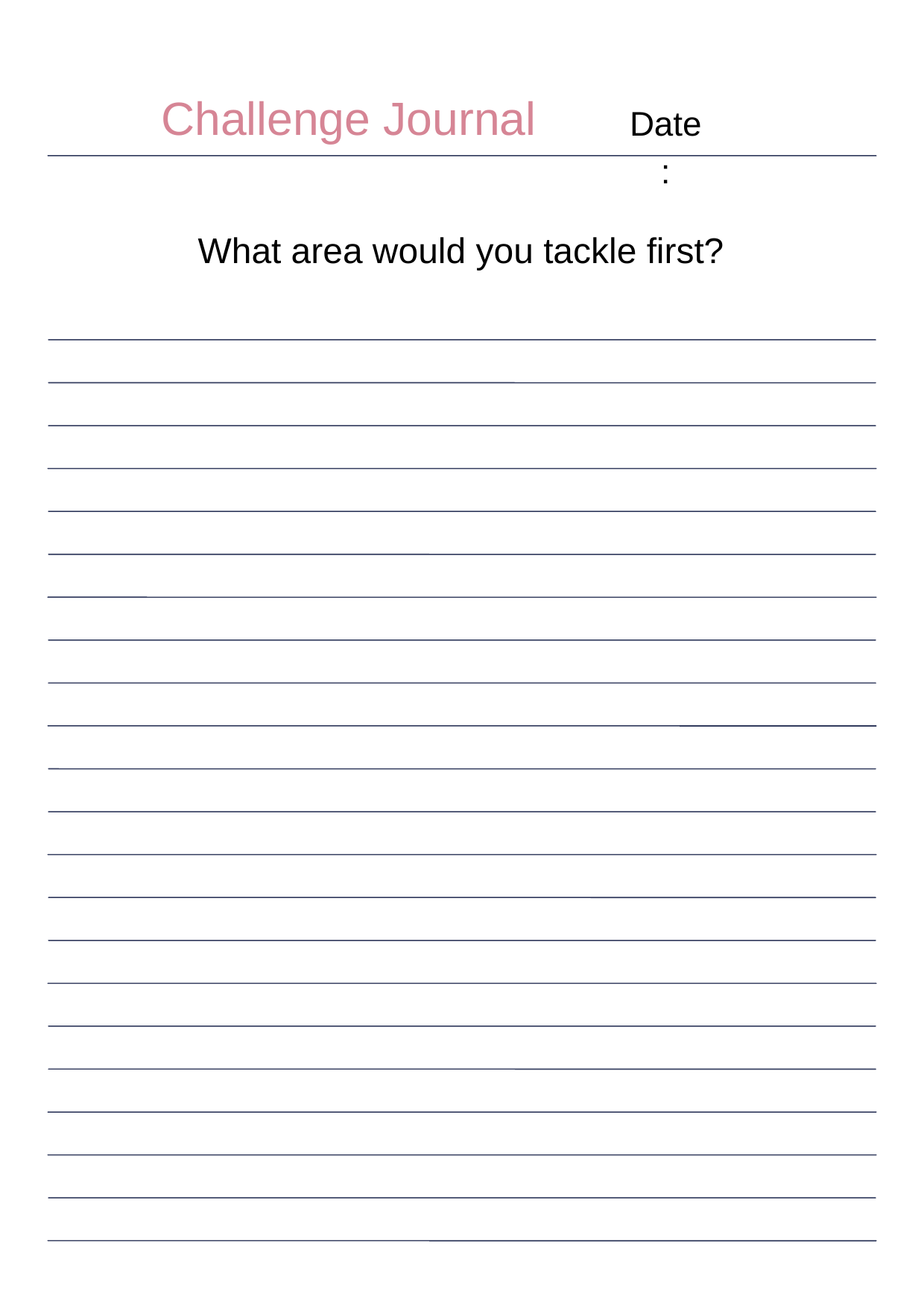

Challenge Journal
Date:

What area would you tackle first?